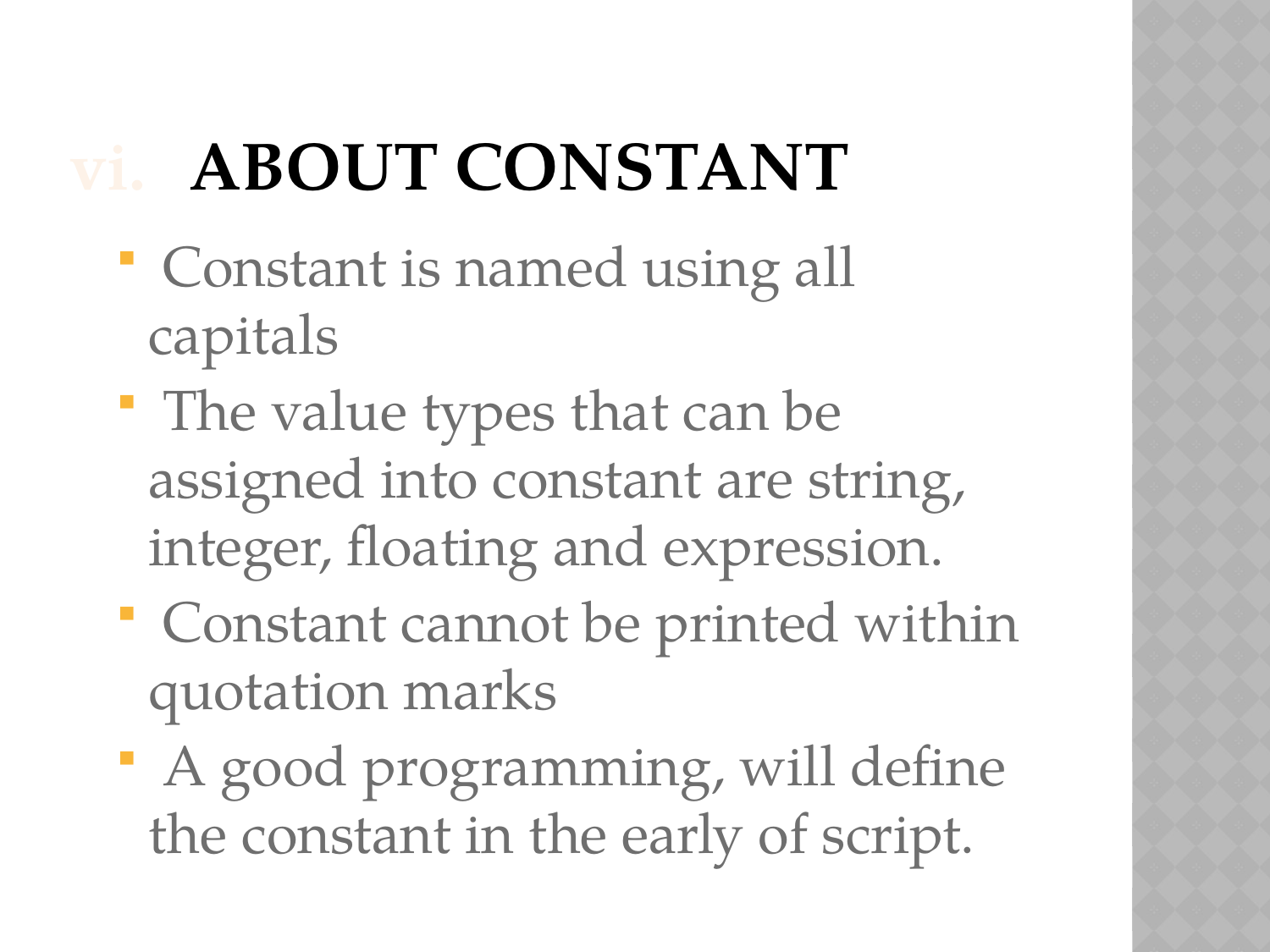

# About Constant
 Constant is named using all capitals
 The value types that can be assigned into constant are string, integer, floating and expression.
 Constant cannot be printed within quotation marks
 A good programming, will define the constant in the early of script.